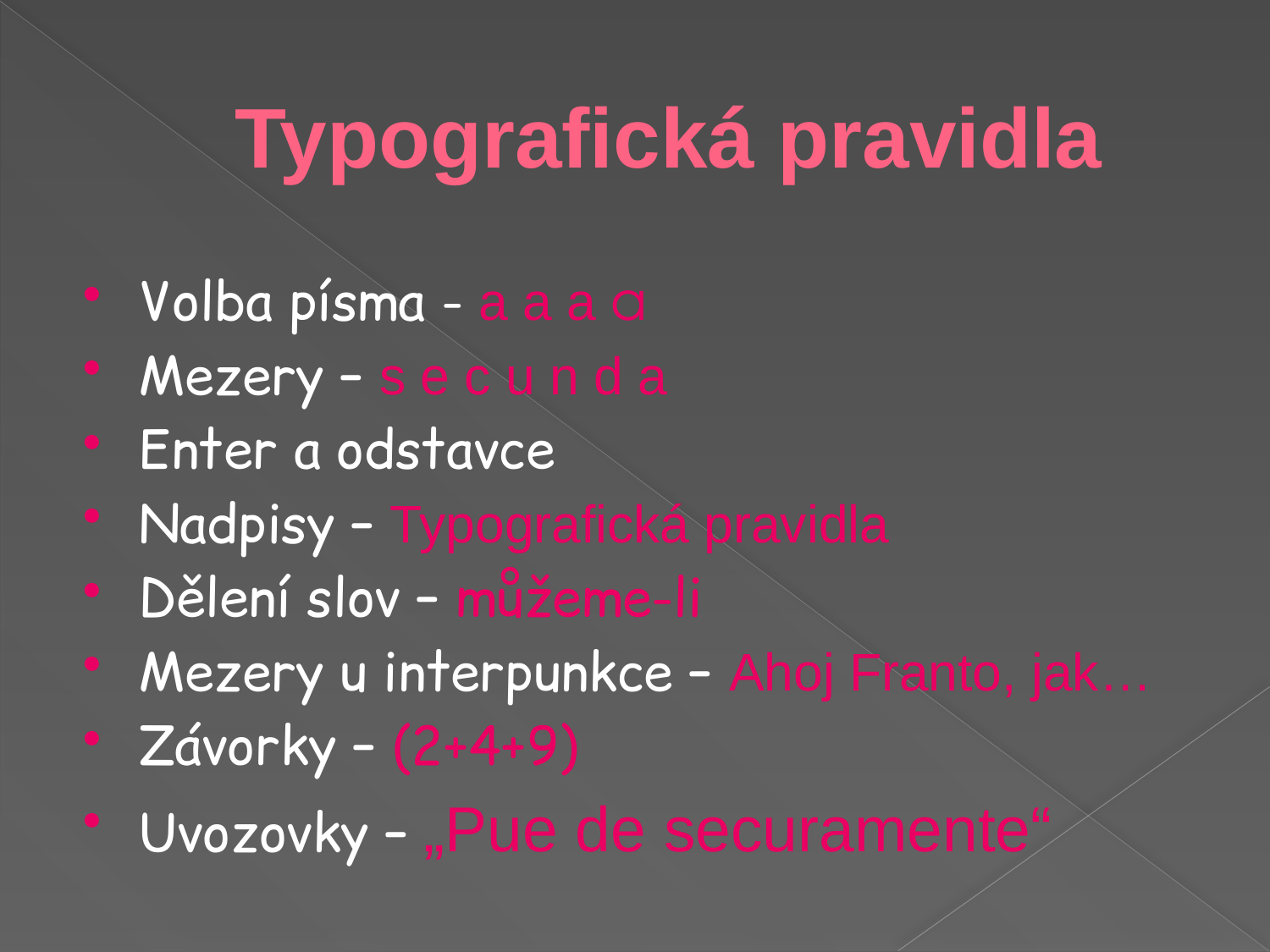

# Typografická pravidla
Volba písma - a a a a
Mezery – s e c u n d a
Enter a odstavce
Nadpisy – Typografická pravidla
Dělení slov – můžeme-li
Mezery u interpunkce – Ahoj Franto, jak…
Závorky – (2+4+9)
Uvozovky – „Pue de securamente“